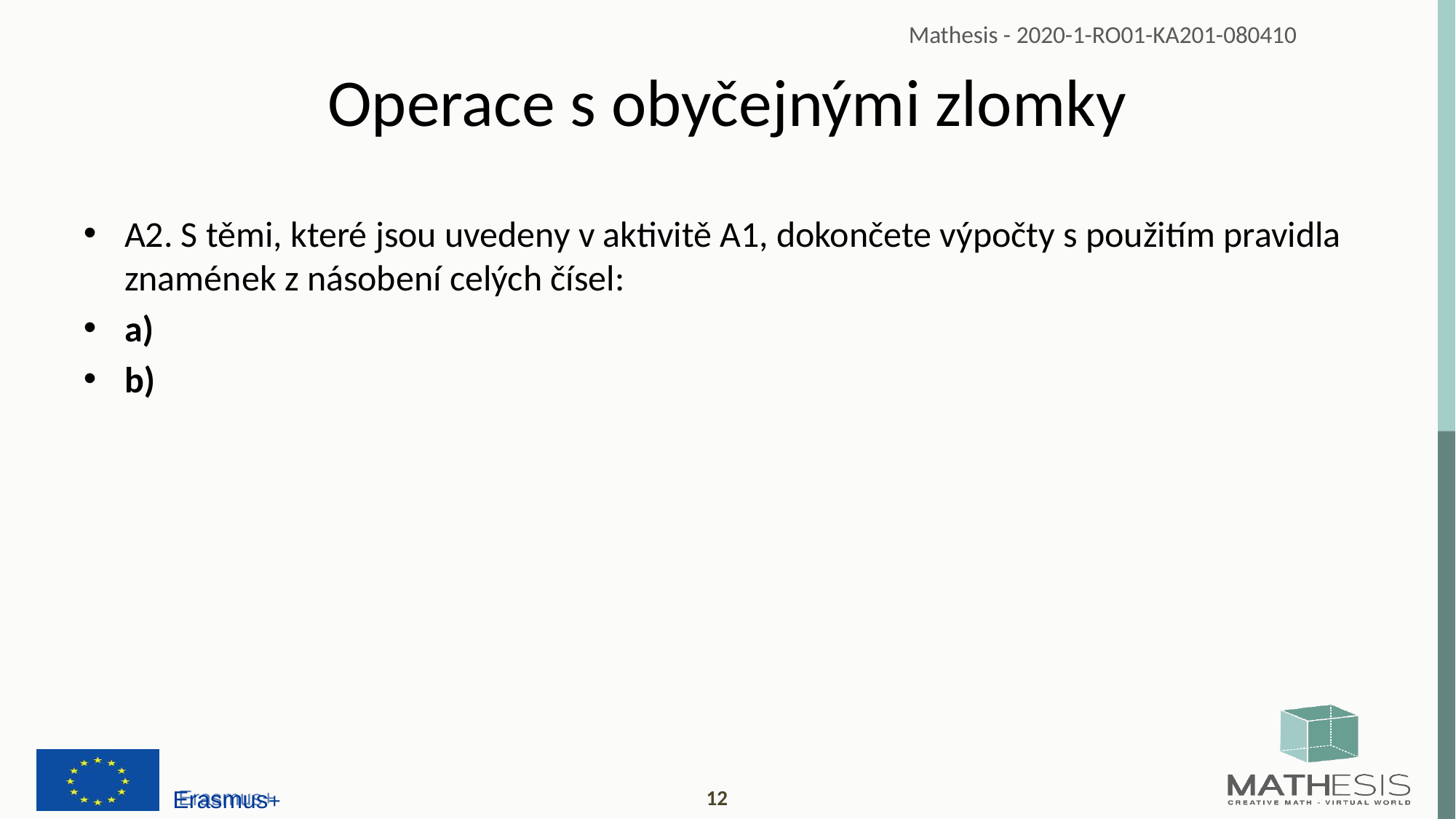

# Operace s obyčejnými zlomky
A2. S těmi, které jsou uvedeny v aktivitě A1, dokončete výpočty s použitím pravidla znamének z násobení celých čísel:
a)
b)